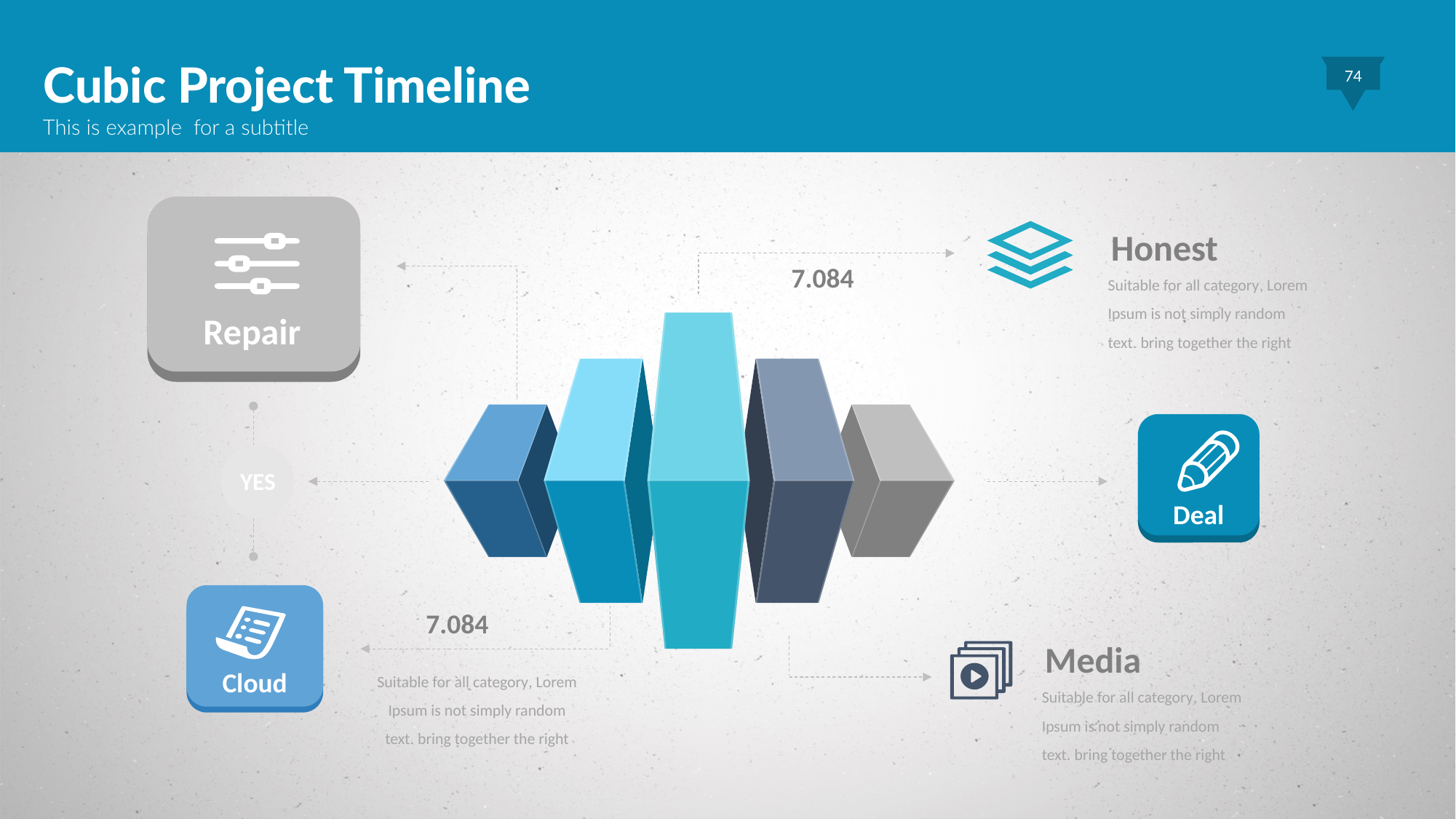

Cubic Project Timeline
This is example  for a subtitle

74

Honest

7.084
Suitable for all category, Lorem Ipsum is not simply random text. bring together the right
Repair

YES
Deal

7.084

Media

Suitable for all category, Lorem Ipsum is not simply random text. bring together the right
Cloud
Suitable for all category, Lorem Ipsum is not simply random text. bring together the right